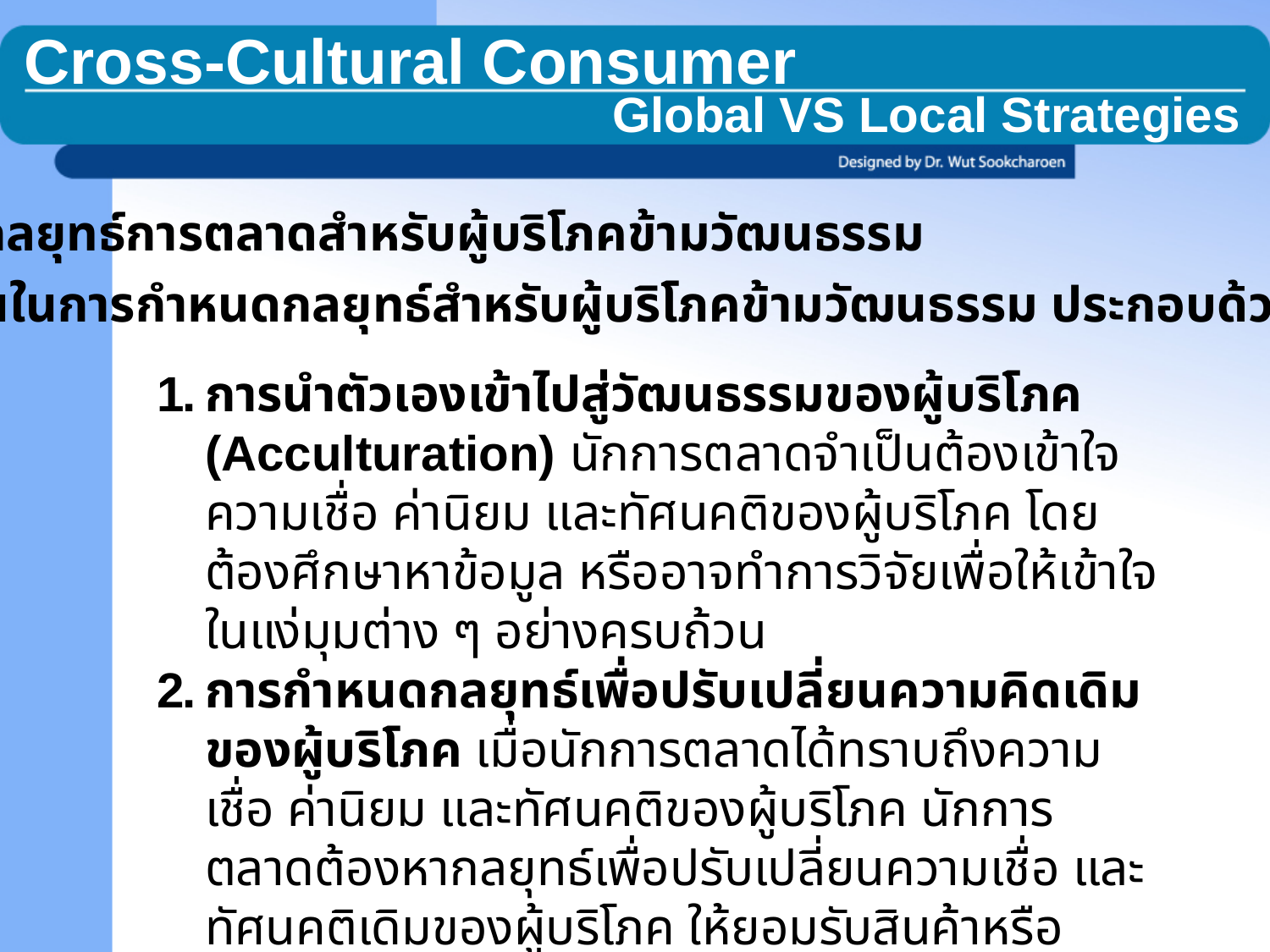

Cross-Cultural Consumer
Global VS Local Strategies
กลยุทธ์การตลาดสำหรับผู้บริโภคข้ามวัฒนธรรม
ขั้นตอนในการกำหนดกลยุทธ์สำหรับผู้บริโภคข้ามวัฒนธรรม ประกอบด้วย 2 ขั้นตอน
การนำตัวเองเข้าไปสู่วัฒนธรรมของผู้บริโภค (Acculturation) นักการตลาดจำเป็นต้องเข้าใจความเชื่อ ค่านิยม และทัศนคติของผู้บริโภค โดยต้องศึกษาหาข้อมูล หรืออาจทำการวิจัยเพื่อให้เข้าใจในแง่มุมต่าง ๆ อย่างครบถ้วน
การกำหนดกลยุทธ์เพื่อปรับเปลี่ยนความคิดเดิมของผู้บริโภค เมื่อนักการตลาดได้ทราบถึงความเชื่อ ค่านิยม และทัศนคติของผู้บริโภค นักการตลาดต้องหากลยุทธ์เพื่อปรับเปลี่ยนความเชื่อ และทัศนคติเดิมของผู้บริโภค ให้ยอมรับสินค้าหรือบริการ